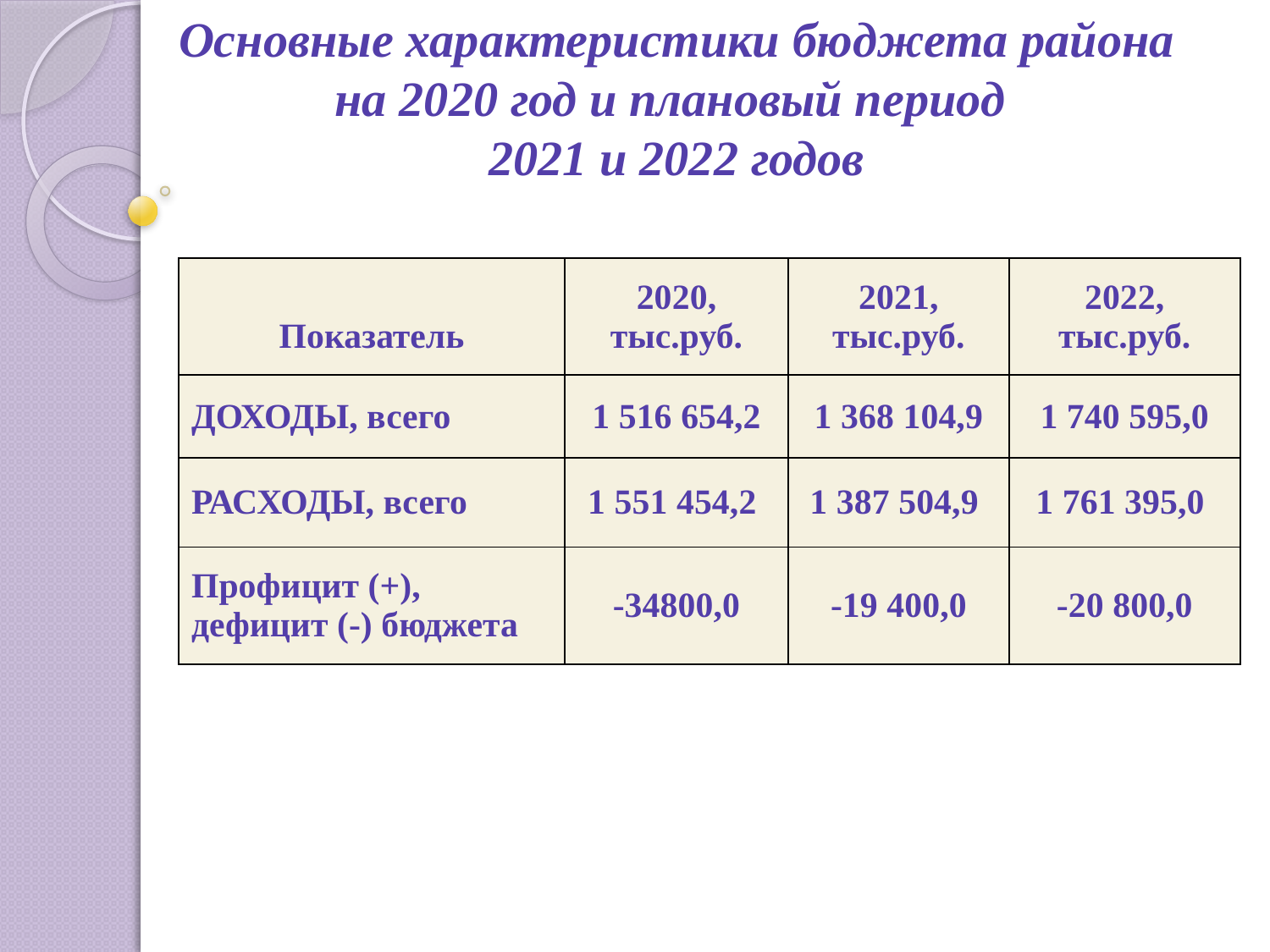

# Основные характеристики бюджета района на 2020 год и плановый период 2021 и 2022 годов
| Показатель | 2020, тыс.руб. | 2021, тыс.руб. | 2022, тыс.руб. |
| --- | --- | --- | --- |
| ДОХОДЫ, всего | 1 516 654,2 | 1 368 104,9 | 1 740 595,0 |
| РАСХОДЫ, всего | 1 551 454,2 | 1 387 504,9 | 1 761 395,0 |
| Профицит (+), дефицит (-) бюджета | -34800,0 | -19 400,0 | -20 800,0 |